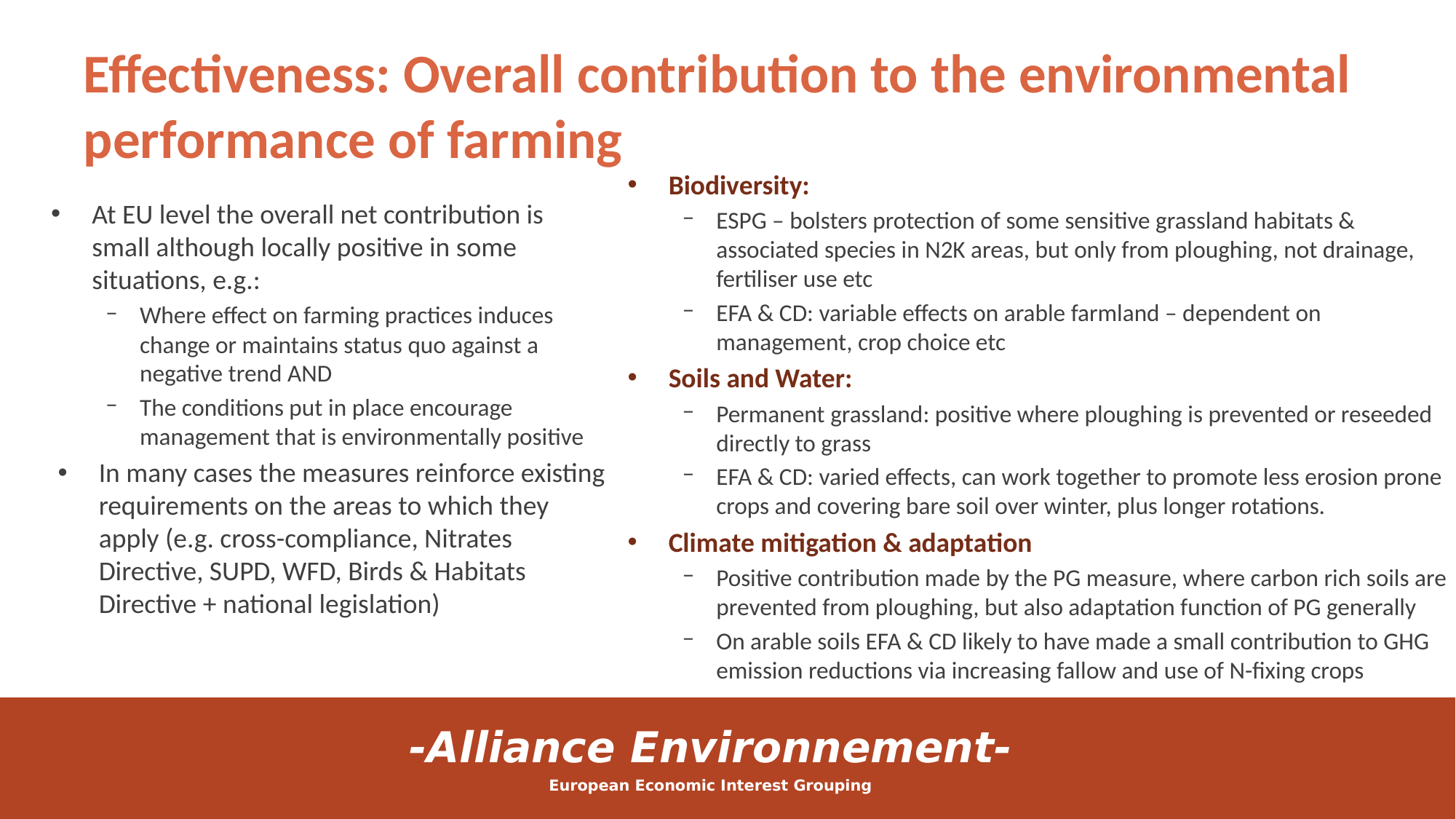

# Effectiveness: Overall contribution to the environmental performance of farming
Biodiversity:
ESPG – bolsters protection of some sensitive grassland habitats & associated species in N2K areas, but only from ploughing, not drainage, fertiliser use etc
EFA & CD: variable effects on arable farmland – dependent on management, crop choice etc
Soils and Water:
Permanent grassland: positive where ploughing is prevented or reseeded directly to grass
EFA & CD: varied effects, can work together to promote less erosion prone crops and covering bare soil over winter, plus longer rotations.
Climate mitigation & adaptation
Positive contribution made by the PG measure, where carbon rich soils are prevented from ploughing, but also adaptation function of PG generally
On arable soils EFA & CD likely to have made a small contribution to GHG emission reductions via increasing fallow and use of N-fixing crops

At EU level the overall net contribution is small although locally positive in some situations, e.g.:
Where effect on farming practices induces change or maintains status quo against a negative trend AND
The conditions put in place encourage management that is environmentally positive
In many cases the measures reinforce existing requirements on the areas to which they apply (e.g. cross-compliance, Nitrates Directive, SUPD, WFD, Birds & Habitats Directive + national legislation)